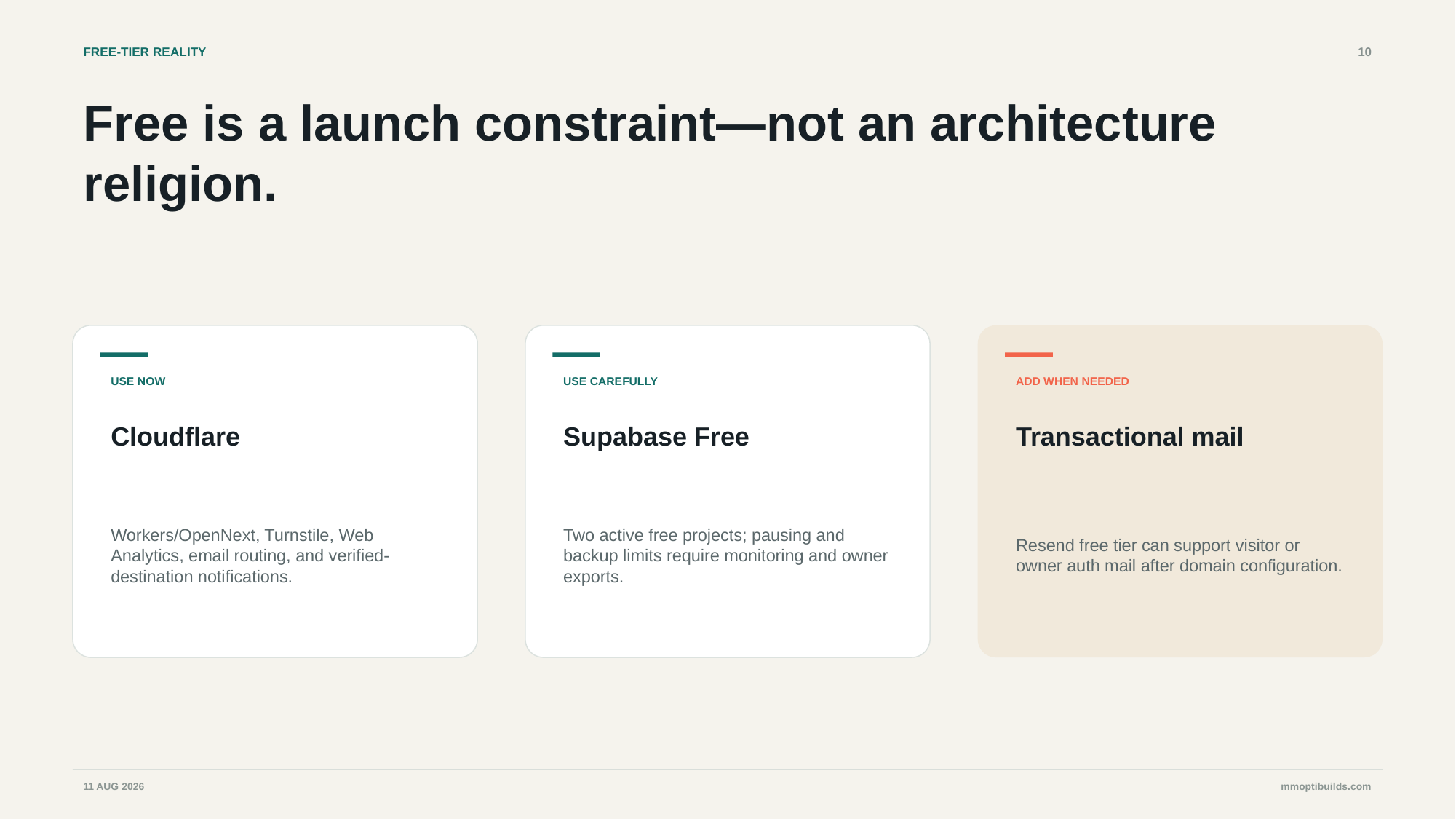

FREE-TIER REALITY
10
Free is a launch constraint—not an architecture religion.

USE NOW
USE CAREFULLY
ADD WHEN NEEDED
Cloudflare
Supabase Free
Transactional mail
Workers/OpenNext, Turnstile, Web Analytics, email routing, and verified-destination notifications.
Two active free projects; pausing and backup limits require monitoring and owner exports.
Resend free tier can support visitor or owner auth mail after domain configuration.

11 AUG 2026
mmoptibuilds.com